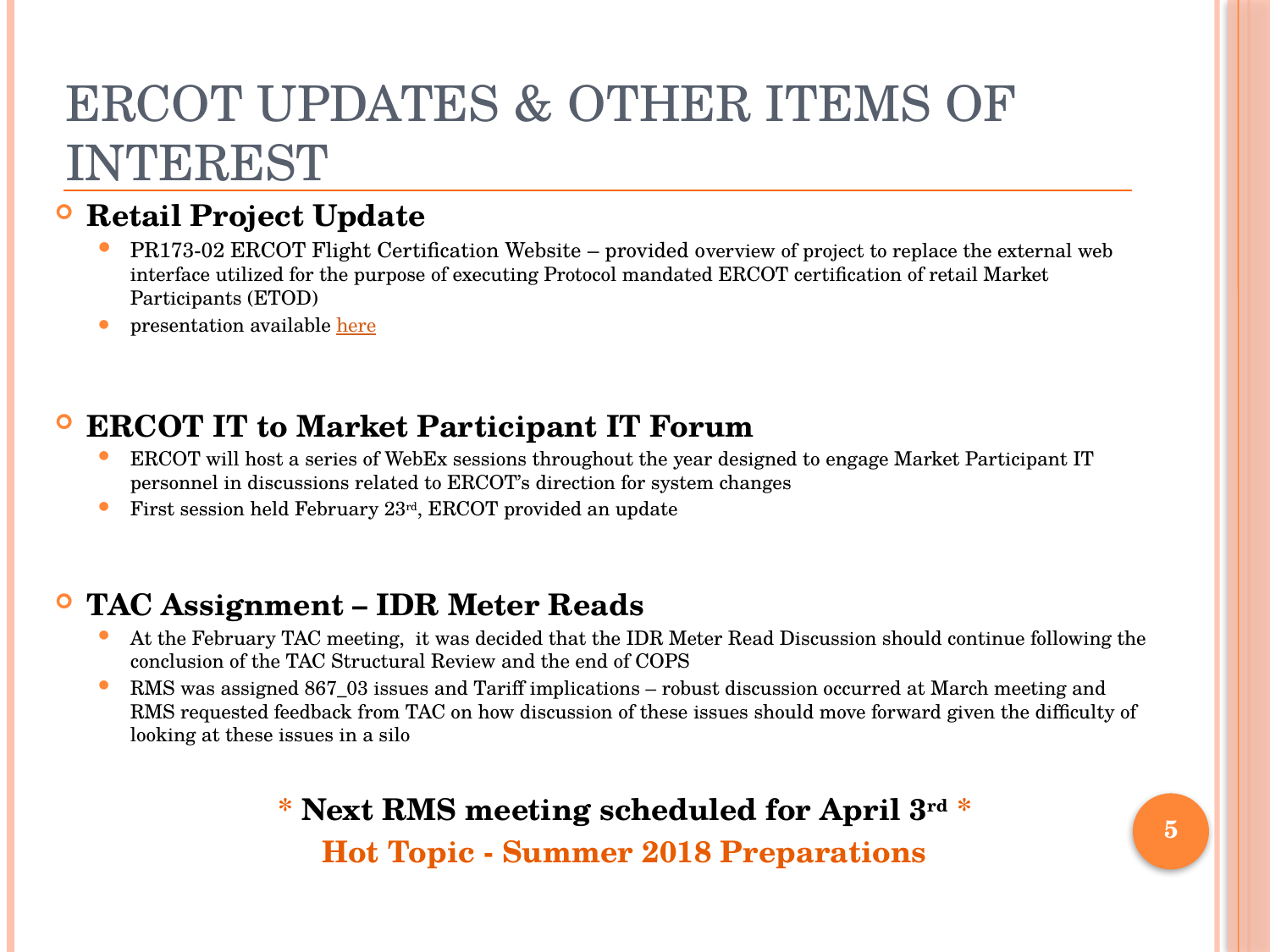

# ERCOT Updates & Other Items of Interest
Retail Project Update
PR173-02 ERCOT Flight Certification Website – provided overview of project to replace the external web interface utilized for the purpose of executing Protocol mandated ERCOT certification of retail Market Participants (ETOD)
presentation available here

ERCOT IT to Market Participant IT Forum
ERCOT will host a series of WebEx sessions throughout the year designed to engage Market Participant IT personnel in discussions related to ERCOT’s direction for system changes
First session held February 23rd, ERCOT provided an update

TAC Assignment – IDR Meter Reads
At the February TAC meeting,  it was decided that the IDR Meter Read Discussion should continue following the conclusion of the TAC Structural Review and the end of COPS
RMS was assigned 867_03 issues and Tariff implications – robust discussion occurred at March meeting and RMS requested feedback from TAC on how discussion of these issues should move forward given the difficulty of looking at these issues in a silo

* Next RMS meeting scheduled for April 3rd *
Hot Topic - Summer 2018 Preparations
5